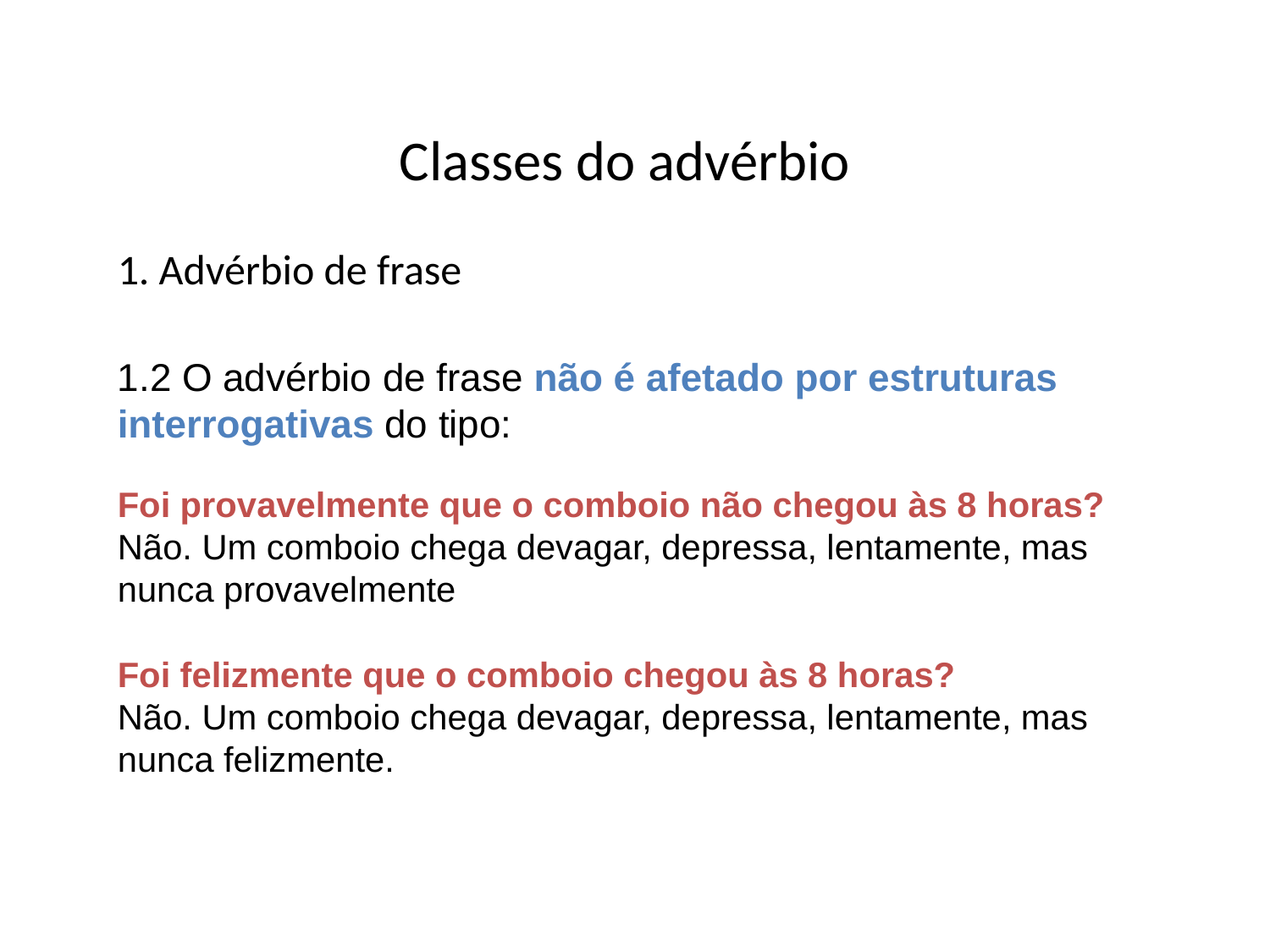

Classes do advérbio
1. Advérbio de frase
1.2 O advérbio de frase não é afetado por estruturas interrogativas do tipo:
Foi provavelmente que o comboio não chegou às 8 horas?
Não. Um comboio chega devagar, depressa, lentamente, mas nunca provavelmente
Foi felizmente que o comboio chegou às 8 horas?
Não. Um comboio chega devagar, depressa, lentamente, mas nunca felizmente.